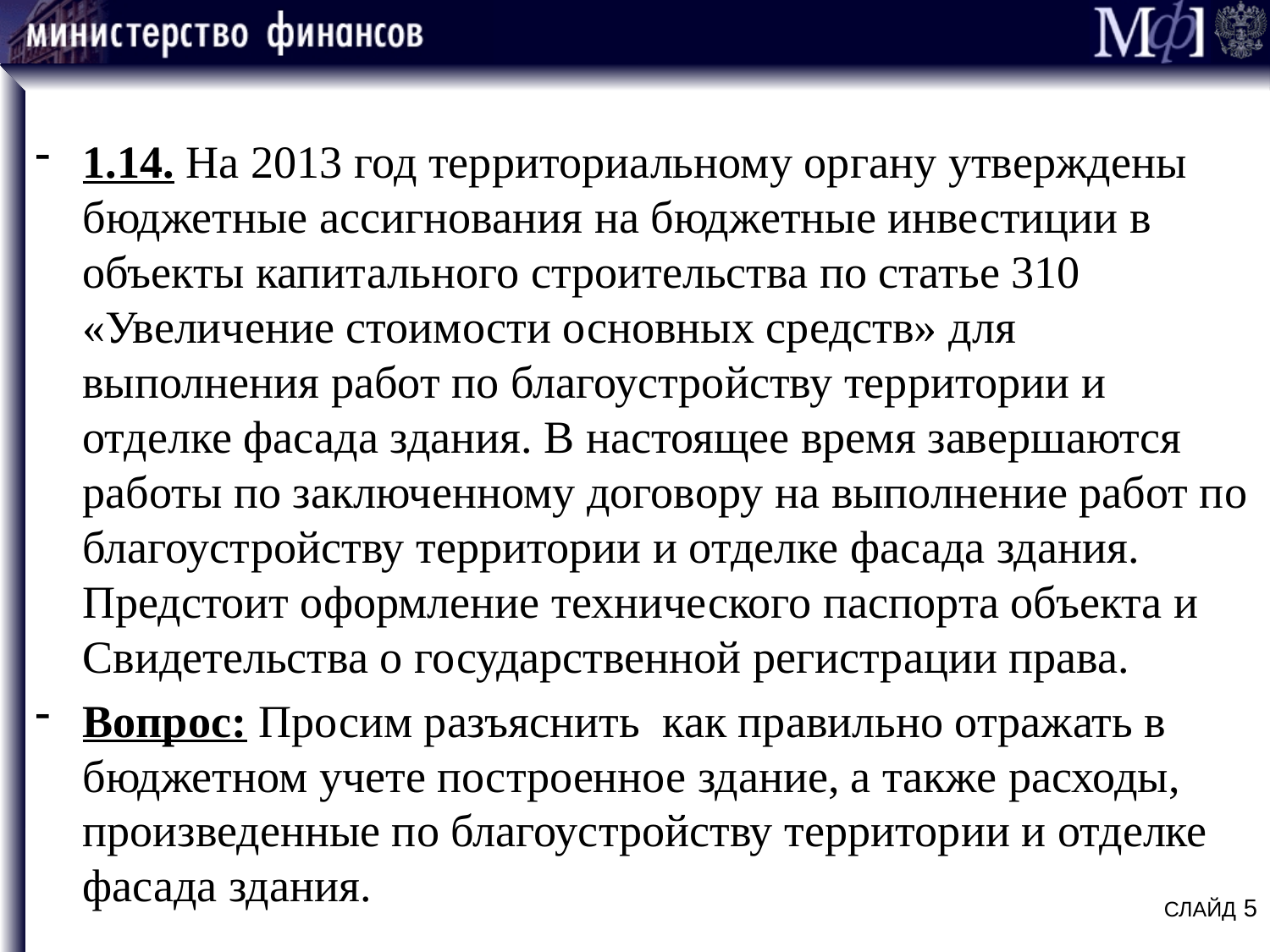

#
1.14. На 2013 год территориальному органу утверждены бюджетные ассигнования на бюджетные инвестиции в объекты капитального строительства по статье 310 «Увеличение стоимости основных средств» для выполнения работ по благоустройству территории и отделке фасада здания. В настоящее время завершаются работы по заключенному договору на выполнение работ по благоустройству территории и отделке фасада здания. Предстоит оформление технического паспорта объекта и Свидетельства о государственной регистрации права.
Вопрос: Просим разъяснить  как правильно отражать в бюджетном учете построенное здание, а также расходы, произведенные по благоустройству территории и отделке фасада здания.
СЛАЙД 5